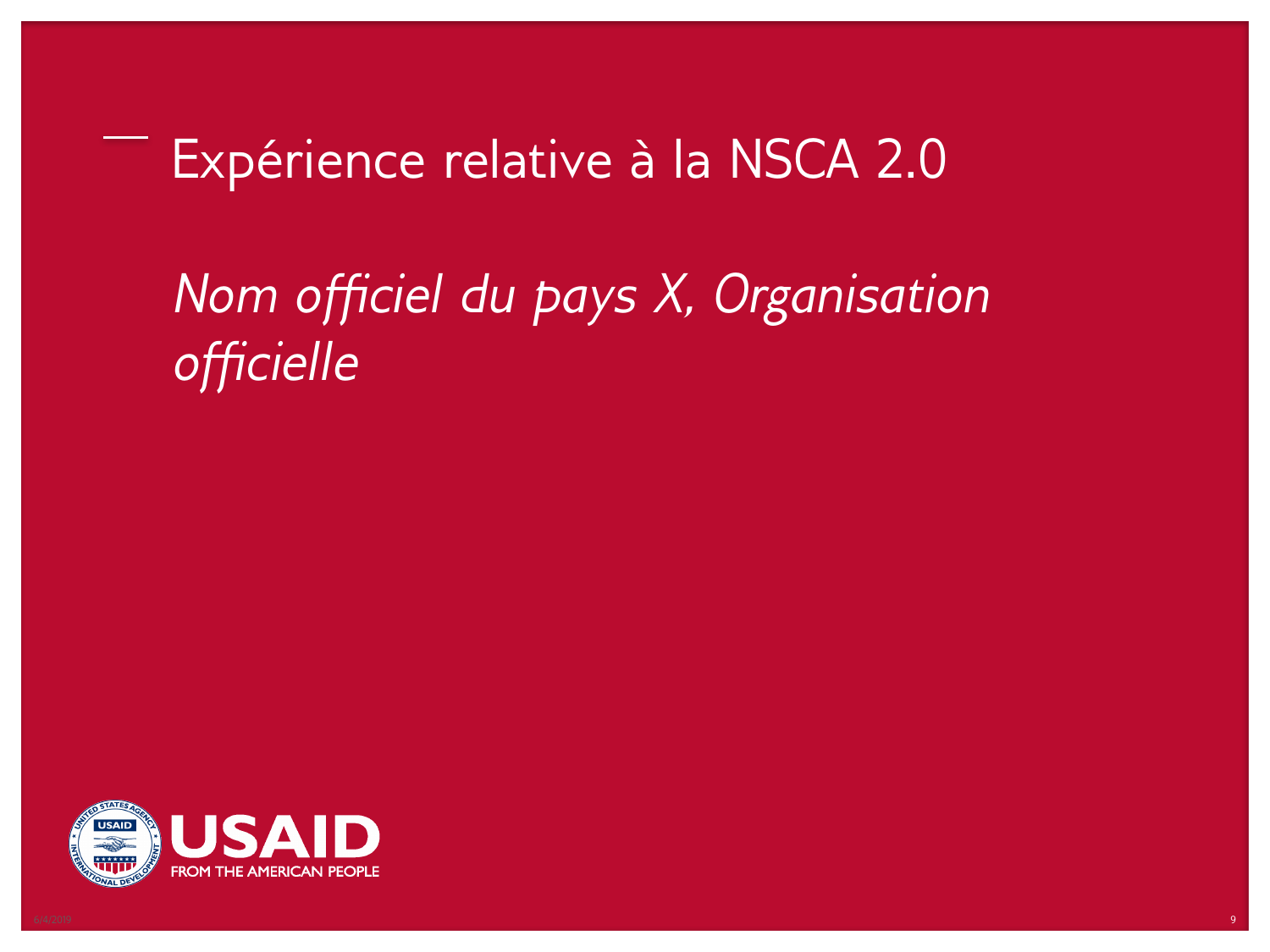

# Expérience relative à la NSCA 2.0 Nom officiel du pays X, Organisation officielle
6/4/2019
9